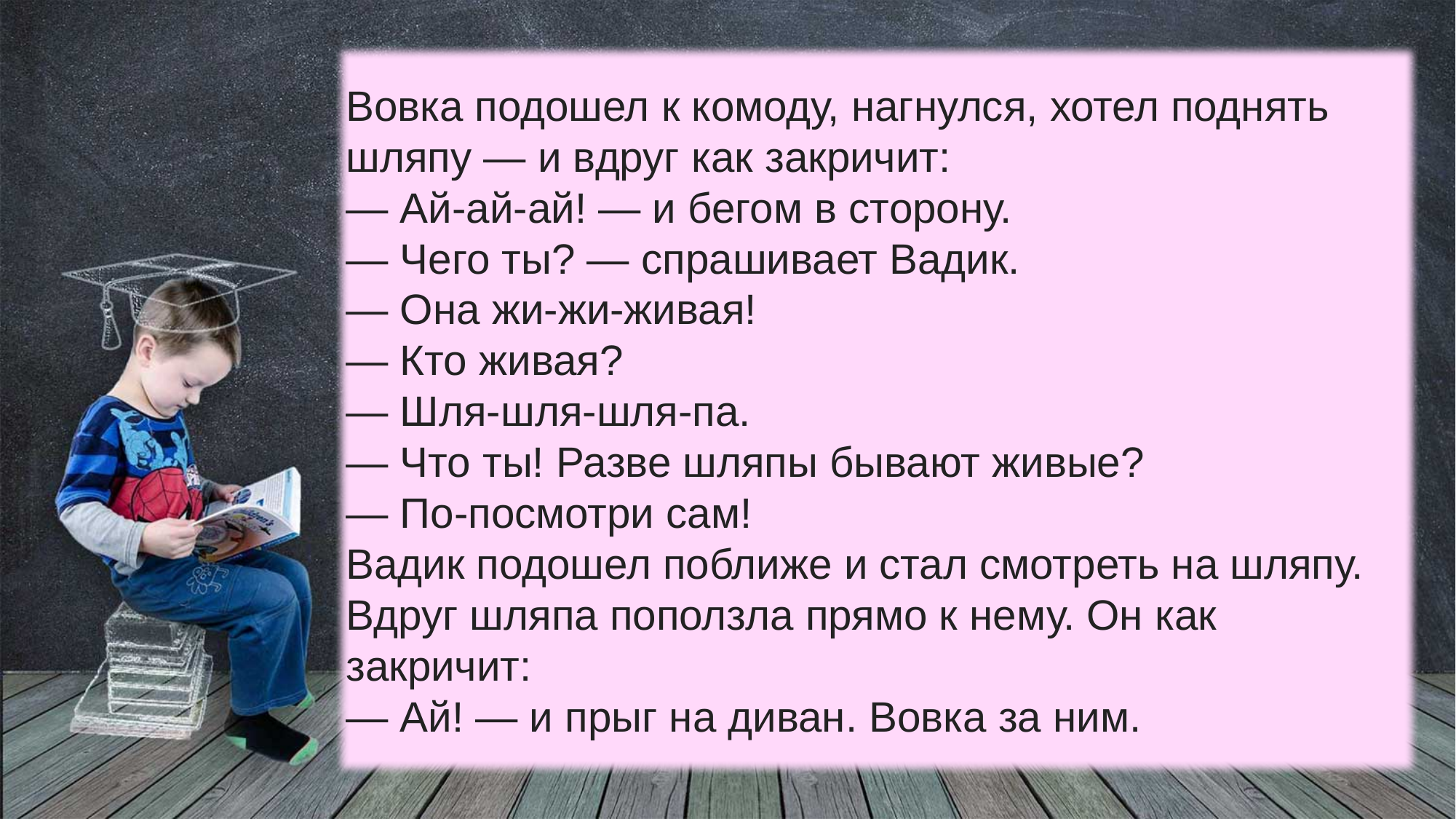

Вовка подошел к комоду, нагнулся, хотел поднять шляпу — и вдруг как закричит:
— Ай-ай-ай! — и бегом в сторону.
— Чего ты? — спрашивает Вадик.
— Она жи-жи-живая!
— Кто живая?
— Шля-шля-шля-па.
— Что ты! Разве шляпы бывают живые?
— По-посмотри сам!
Вадик подошел поближе и стал смотреть на шляпу. Вдруг шляпа поползла прямо к нему. Он как закричит:
— Ай! — и прыг на диван. Вовка за ним.